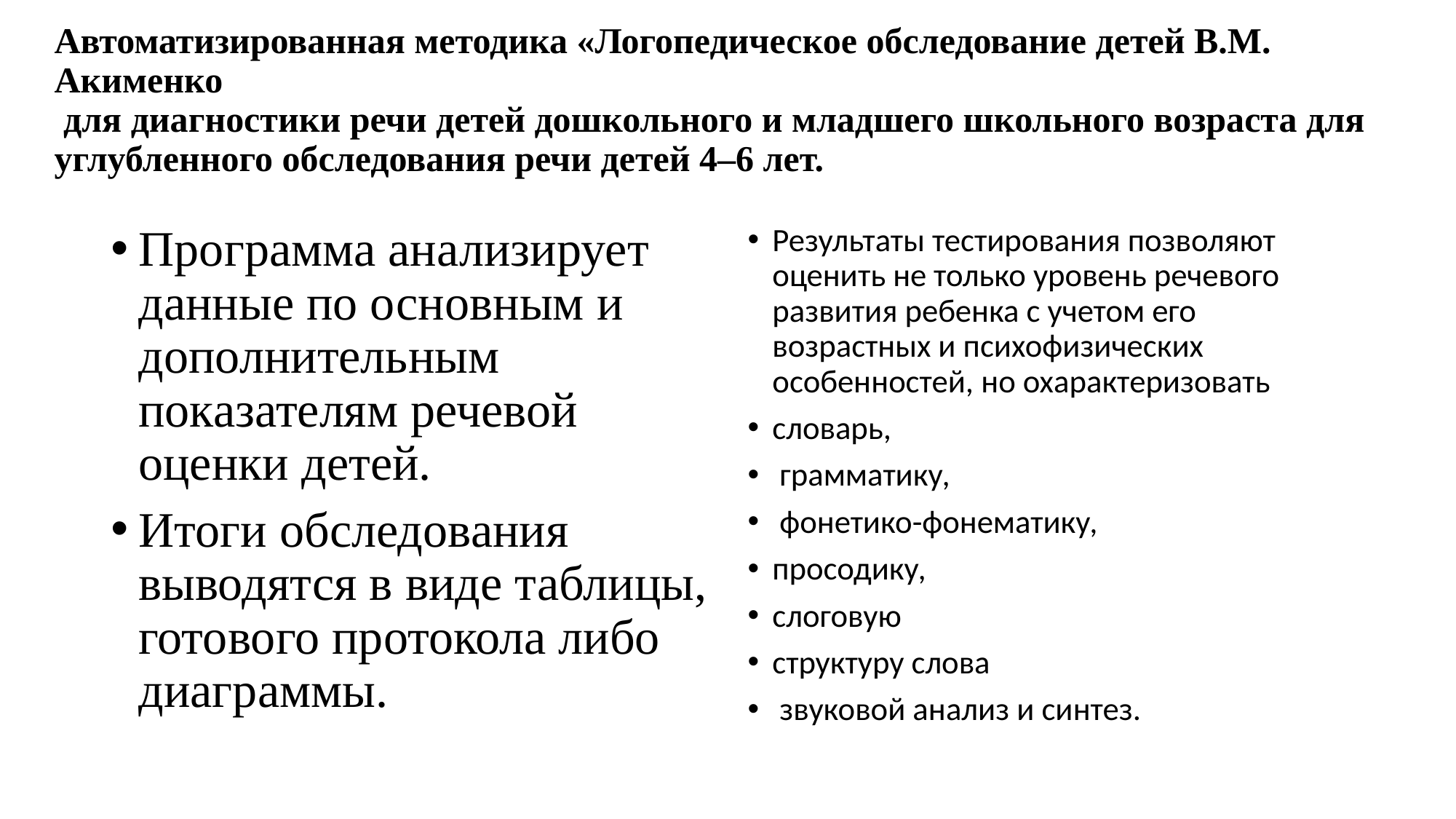

# Автоматизированная методика «Логопедическое обследование детей В.М. Акименко для диагностики речи детей дошкольного и младшего школьного возраста для углубленного обследования речи детей 4–6 лет.
Программа анализирует данные по основным и дополнительным показателям речевой оценки детей.
Итоги обследования выводятся в виде таблицы, готового протокола либо диаграммы.

Результаты тестирования позволяют оценить не только уровень речевого развития ребенка с учетом его возрастных и психофизических особенностей, но охарактеризовать
словарь,
 грамматику,
 фонетико-фонематику,
просодику,
слоговую
структуру слова
 звуковой анализ и синтез.